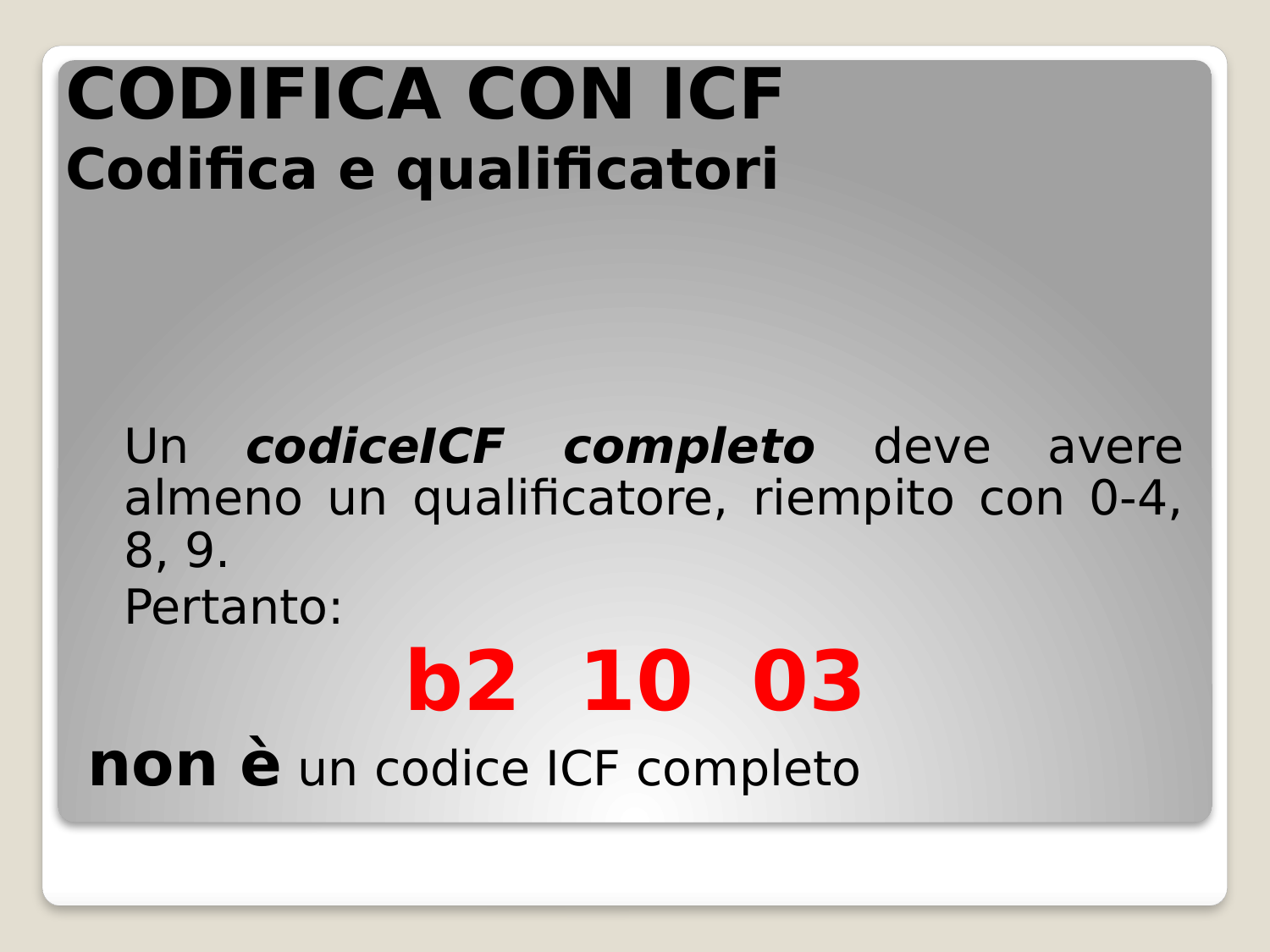

CODIFICA CON ICF
Codifica e qualificatori

	Un codiceICF completo deve avere almeno un qualificatore, riempito con 0-4, 8, 9.
		Pertanto:
b2  10  03
non è un codice ICF completo